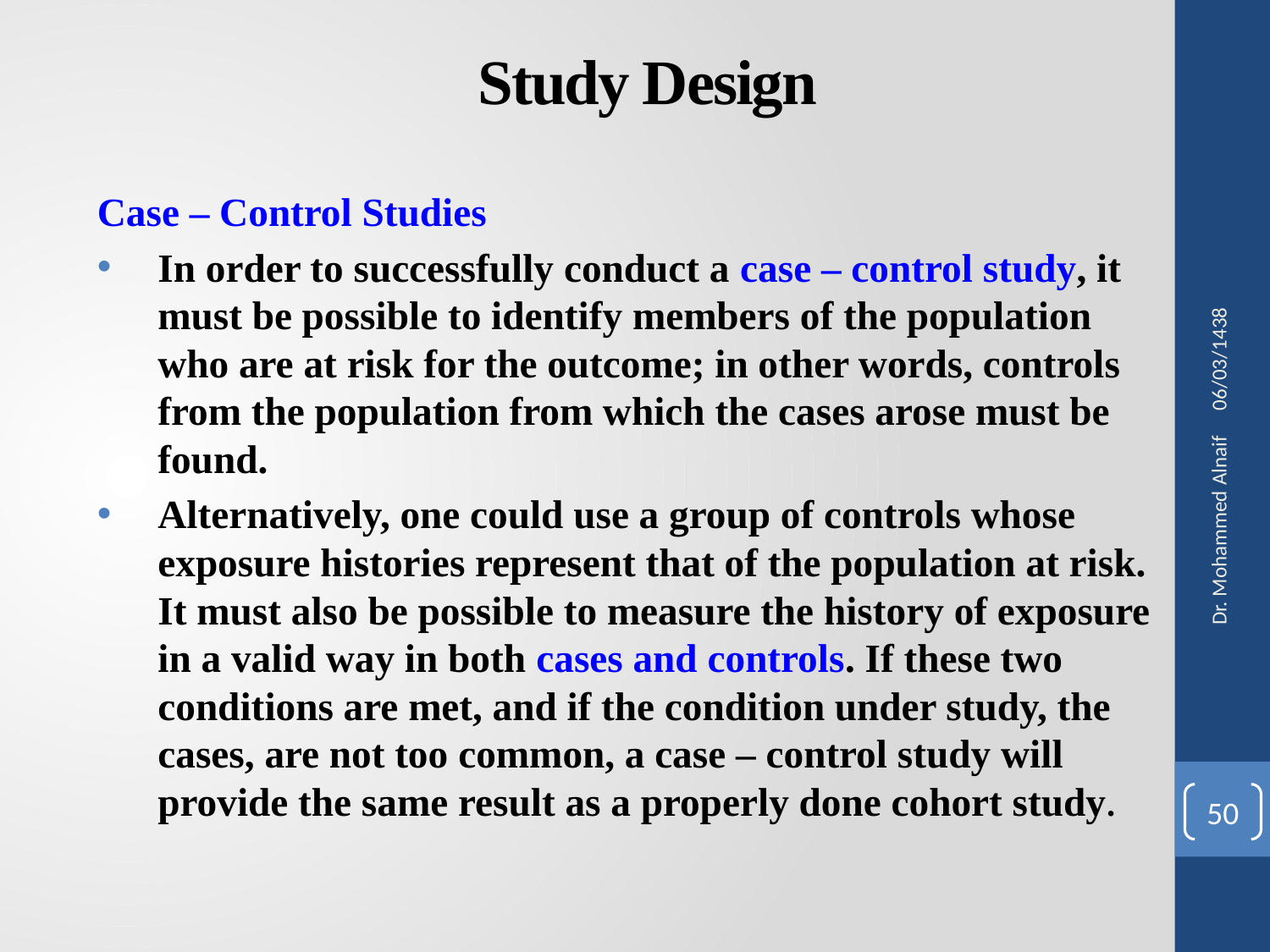

# Study Design
Case – Control Studies
In order to successfully conduct a case – control study, it must be possible to identify members of the population who are at risk for the outcome; in other words, controls from the population from which the cases arose must be found.
Alternatively, one could use a group of controls whose exposure histories represent that of the population at risk. It must also be possible to measure the history of exposure in a valid way in both cases and controls. If these two conditions are met, and if the condition under study, the cases, are not too common, a case – control study will provide the same result as a properly done cohort study.
06/03/1438
Dr. Mohammed Alnaif
50